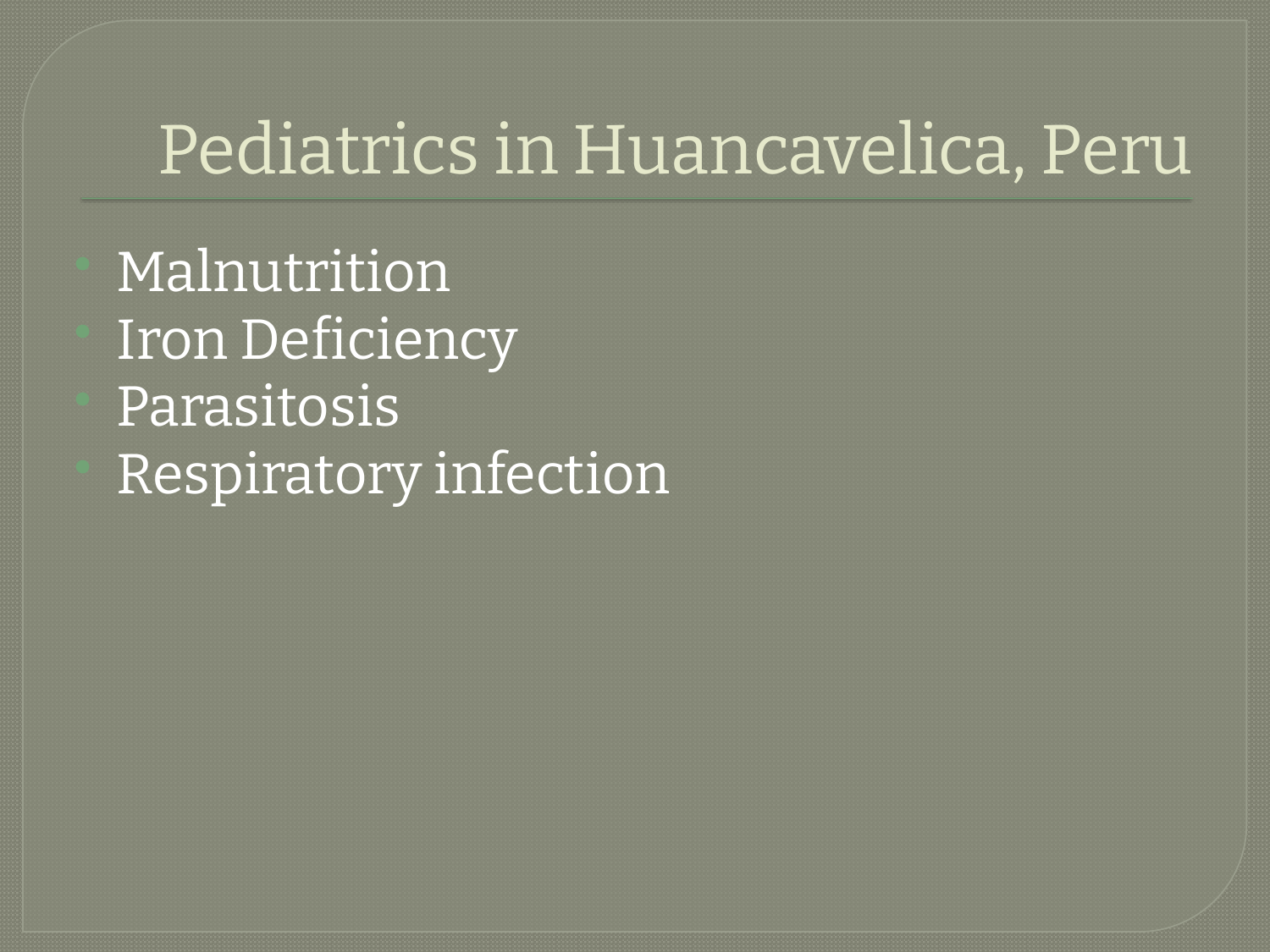

# Pediatrics in Huancavelica, Peru
Malnutrition
Iron Deficiency
Parasitosis
Respiratory infection